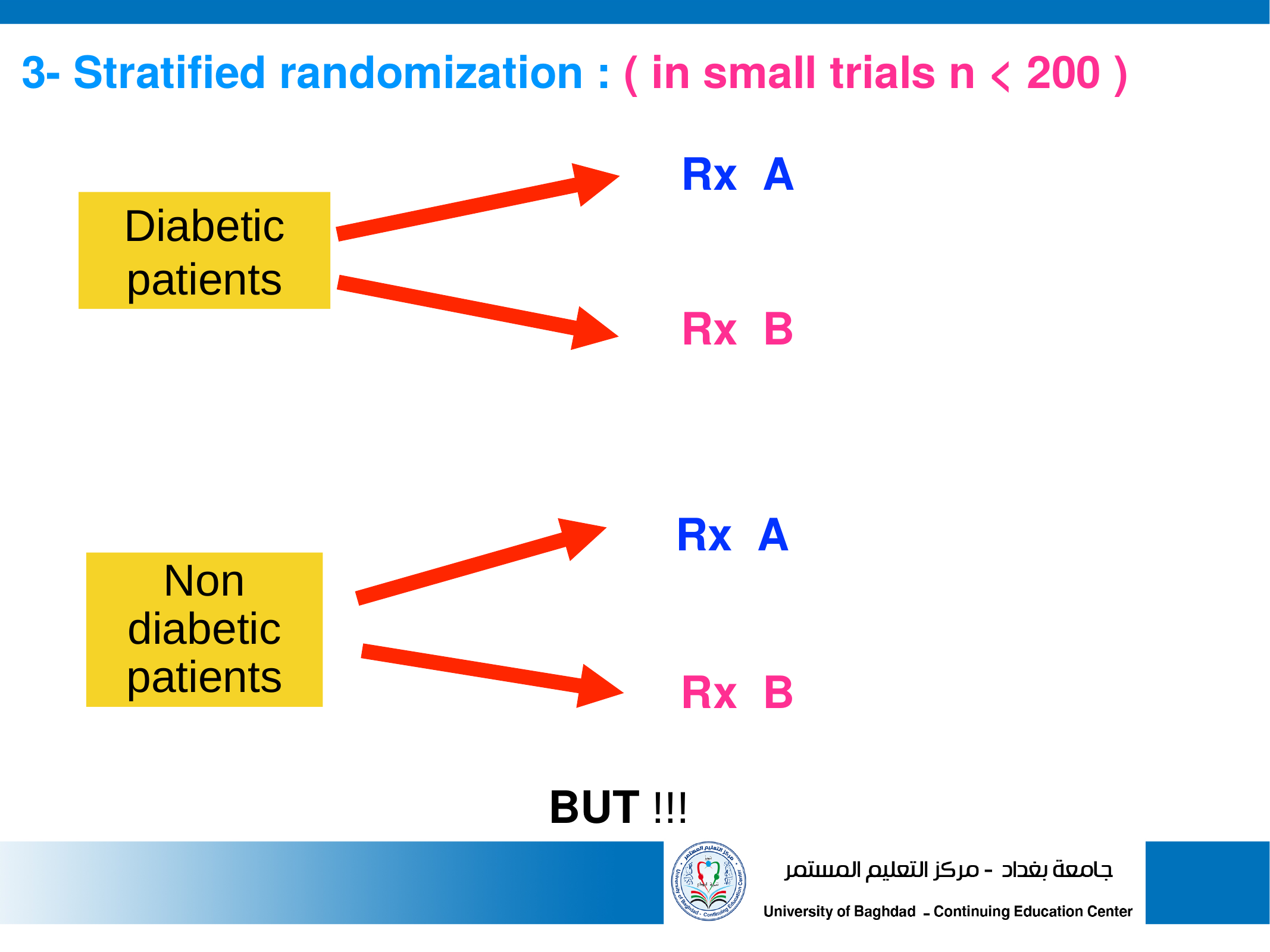

3- Stratified randomization : ( in small trials n < 200 )
Rx  A

Diabetic patients

Rx  B
Rx  A

Non diabetic patients

Rx  B
BUT !!!